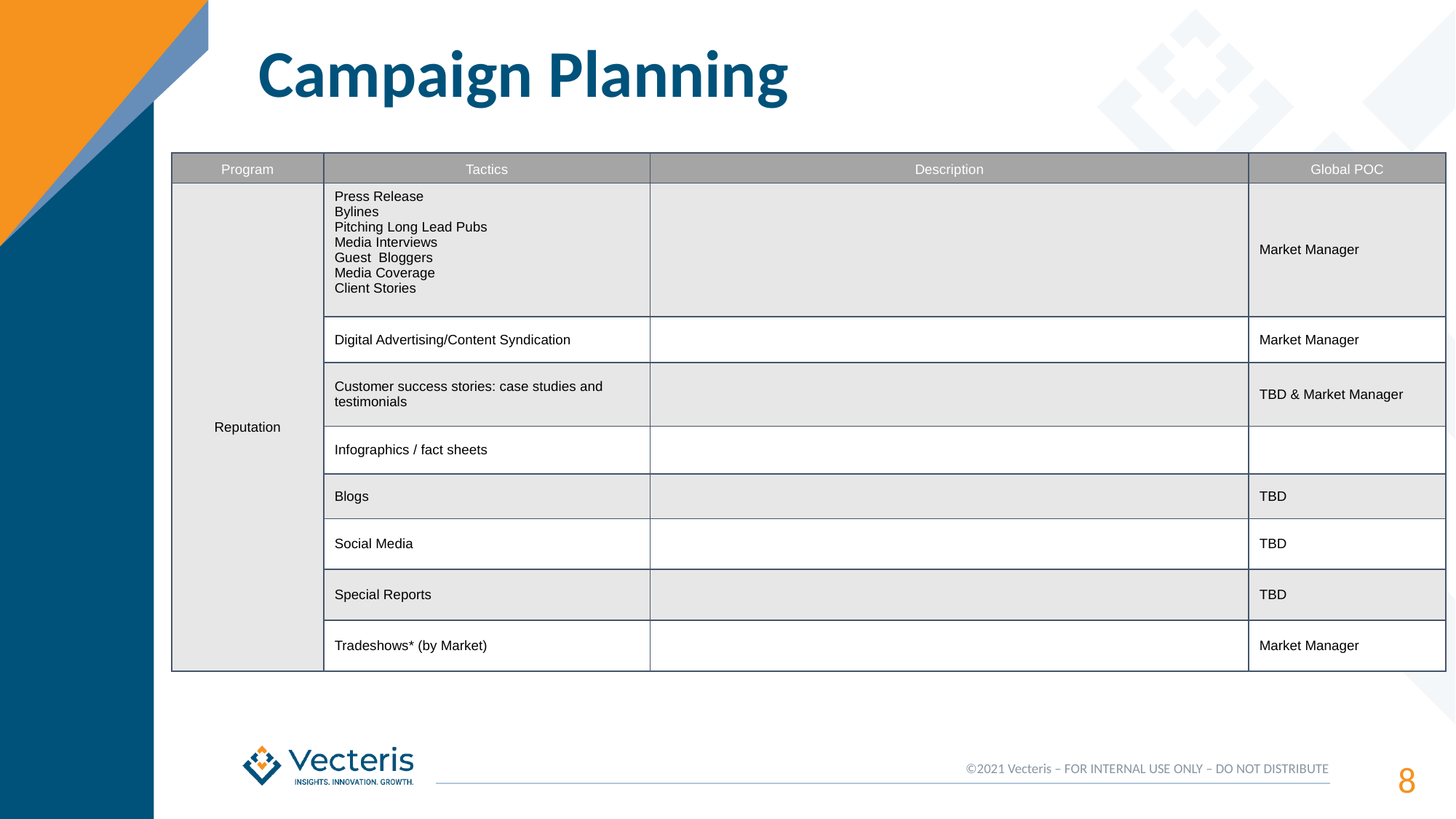

# Campaign Planning
| Program | Tactics | Description | Global POC |
| --- | --- | --- | --- |
| Reputation | Press Release Bylines Pitching Long Lead Pubs Media Interviews Guest Bloggers Media Coverage Client Stories |  | Market Manager |
|  | Digital Advertising/Content Syndication |  | Market Manager |
|  | Customer success stories: case studies and testimonials |  | TBD & Market Manager |
|  | Infographics / fact sheets |  |  |
|  | Blogs |  | TBD |
|  | Social Media |  | TBD |
|  | Special Reports |  | TBD |
|  | Tradeshows\* (by Market) |  | Market Manager |
8
©2021 Vecteris – FOR INTERNAL USE ONLY – DO NOT DISTRIBUTE